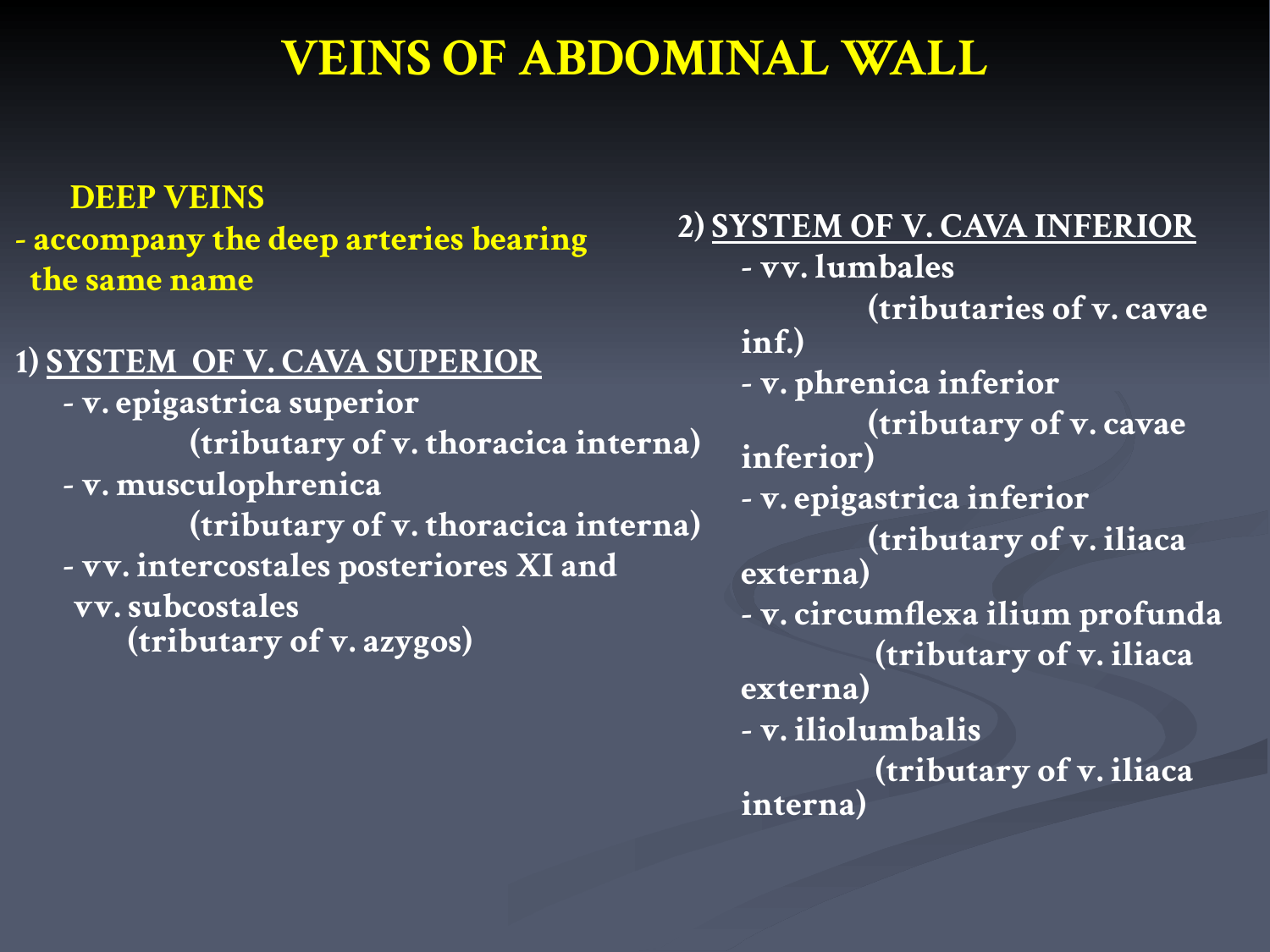

# VEINS OF ABDOMINAL WALL

	 DEEP VEINS
- accompany the deep arteries bearing
  the same name

1) SYSTEM  OF V. CAVA SUPERIOR
	- v. epigastrica superior
		(tributary of v. thoracica interna)
	- v. musculophrenica
		(tributary of v. thoracica interna)
	- vv. intercostales posteriores XI and
        vv. subcostales
         (tributary of v. azygos)

2) SYSTEM OF V. CAVA INFERIOR
	- vv. lumbales
		(tributaries of v. cavae inf.)
	- v. phrenica inferior
		(tributary of v. cavae inferior)
	- v. epigastrica inferior
	 	(tributary of v. iliaca externa)
	- v. circumflexa ilium profunda
		 (tributary of v. iliaca externa)
	- v. iliolumbalis
		 (tributary of v. iliaca interna)